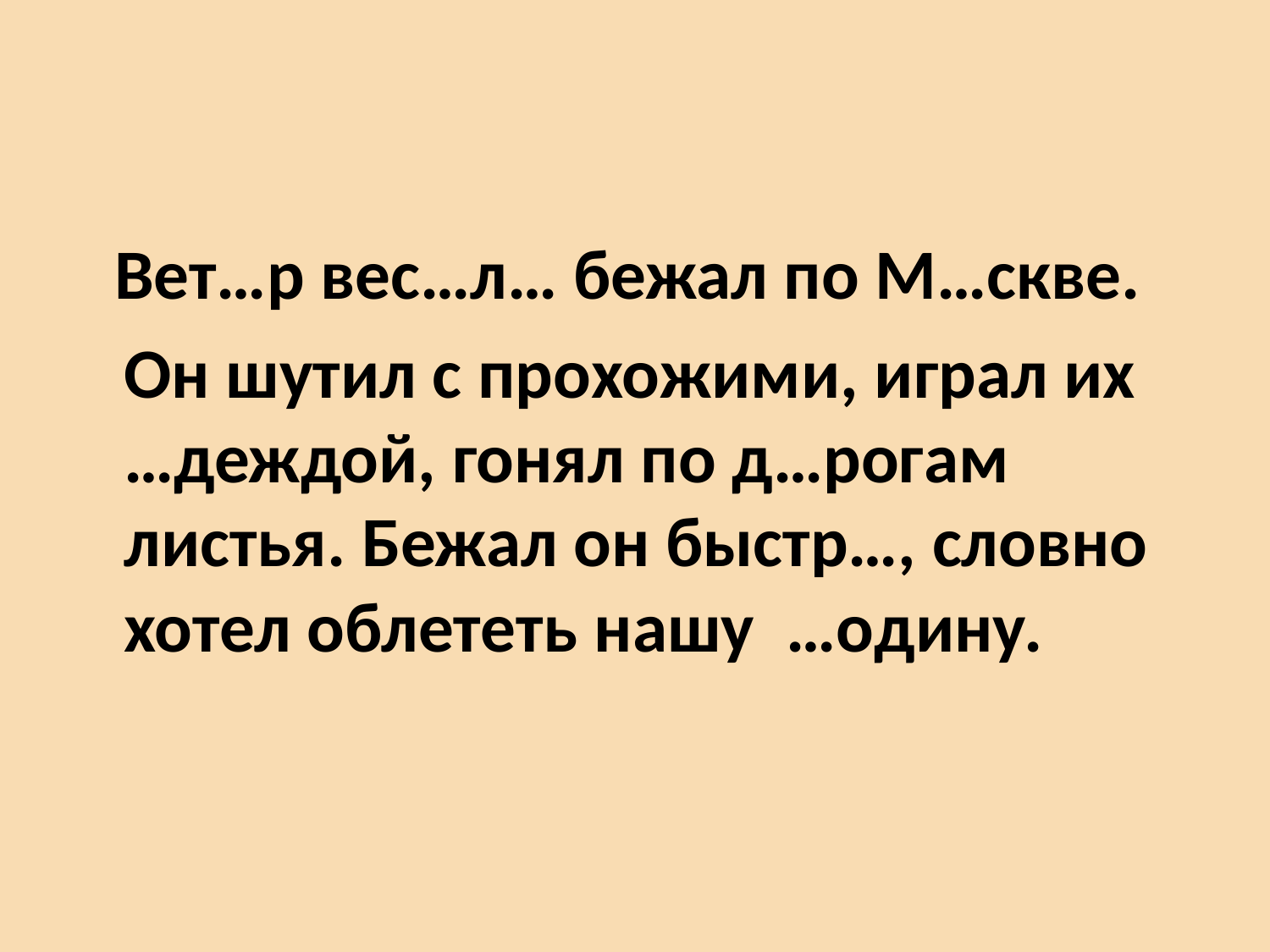

#
   Вет…р вес…л… бежал по М…скве.
   Он шутил с прохожими, играл их …деждой, гонял по д…рогам листья. Бежал он быстр…, словно хотел облететь нашу  …одину.